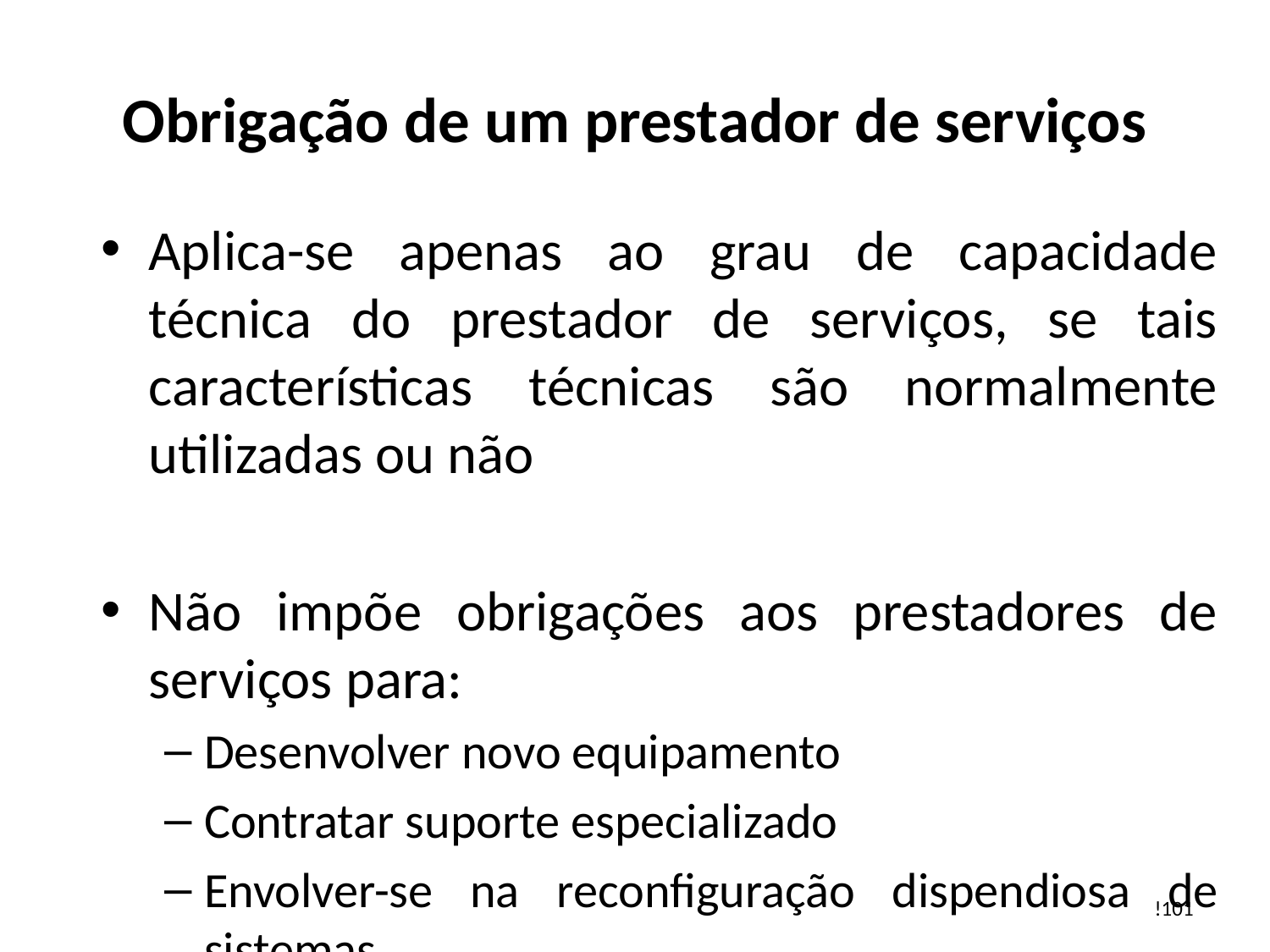

# Obrigação de um prestador de serviços
Aplica-se apenas ao grau de capacidade técnica do prestador de serviços, se tais características técnicas são normalmente utilizadas ou não

Não impõe obrigações aos prestadores de serviços para:
Desenvolver novo equipamento
Contratar suporte especializado
Envolver-se na reconfiguração dispendiosa de sistemas

!101